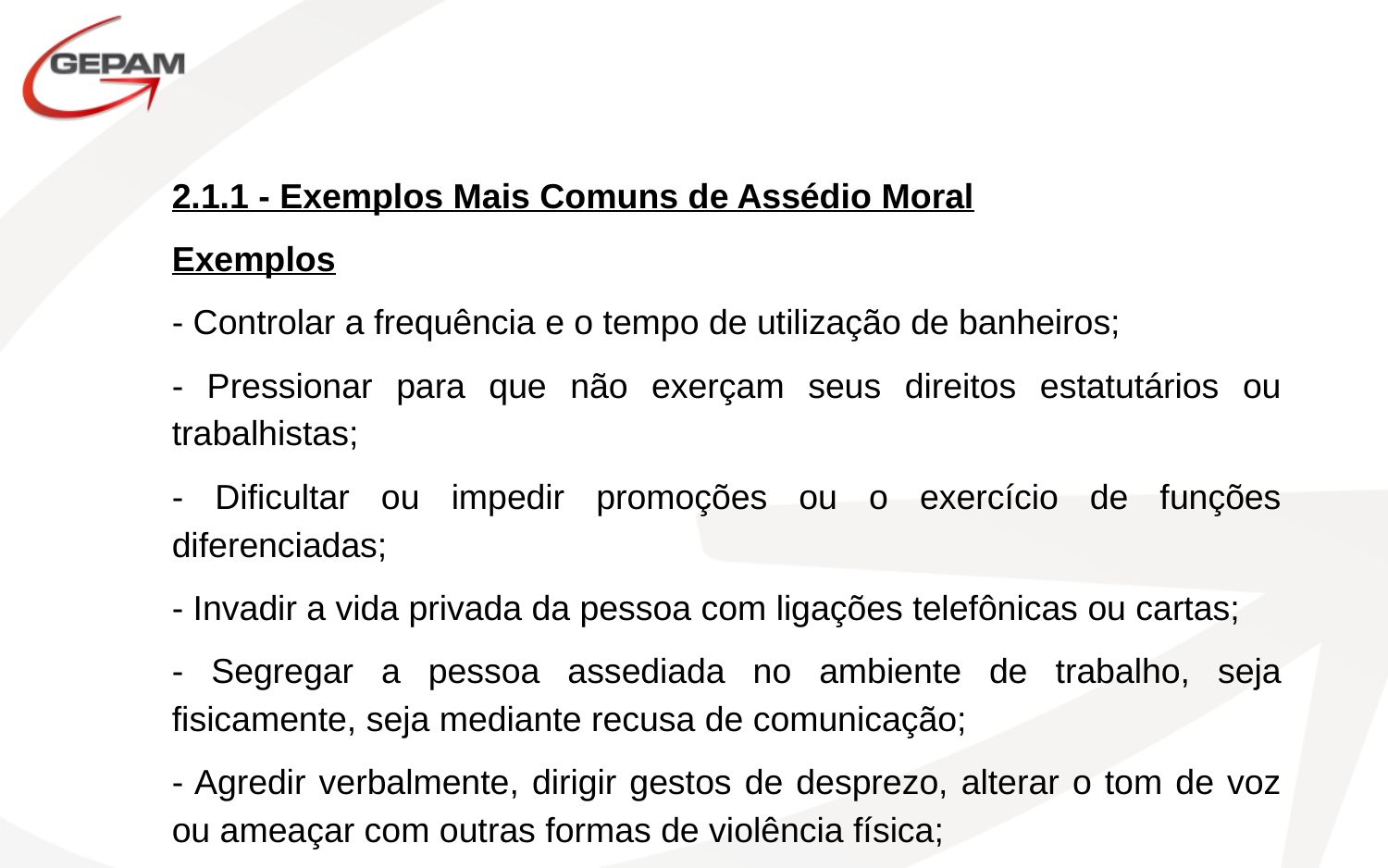

2.1.1 - Exemplos Mais Comuns de Assédio Moral
Exemplos
- Controlar a frequência e o tempo de utilização de banheiros;
- Pressionar para que não exerçam seus direitos estatutários ou trabalhistas;
- Dificultar ou impedir promoções ou o exercício de funções diferenciadas;
- Invadir a vida privada da pessoa com ligações telefônicas ou cartas;
- Segregar a pessoa assediada no ambiente de trabalho, seja fisicamente, seja mediante recusa de comunicação;
- Agredir verbalmente, dirigir gestos de desprezo, alterar o tom de voz ou ameaçar com outras formas de violência física;